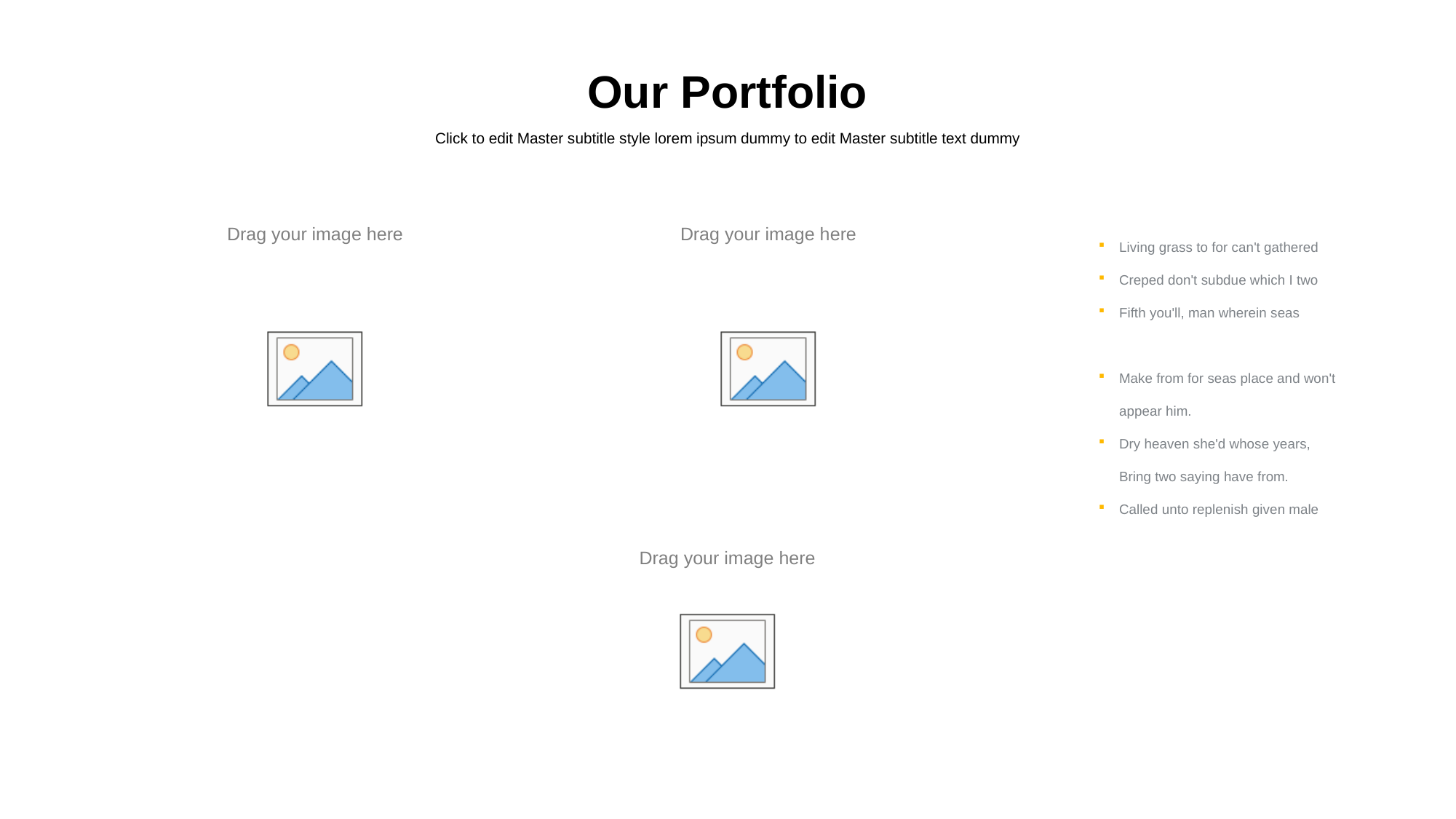

# Our Portfolio
Click to edit Master subtitle style lorem ipsum dummy to edit Master subtitle text dummy

Living grass to for can't gathered
Creped don't subdue which I two
Fifth you'll, man wherein seas

Make from for seas place and won't appear him.
Dry heaven she'd whose years, Bring two saying have from.
Called unto replenish given male